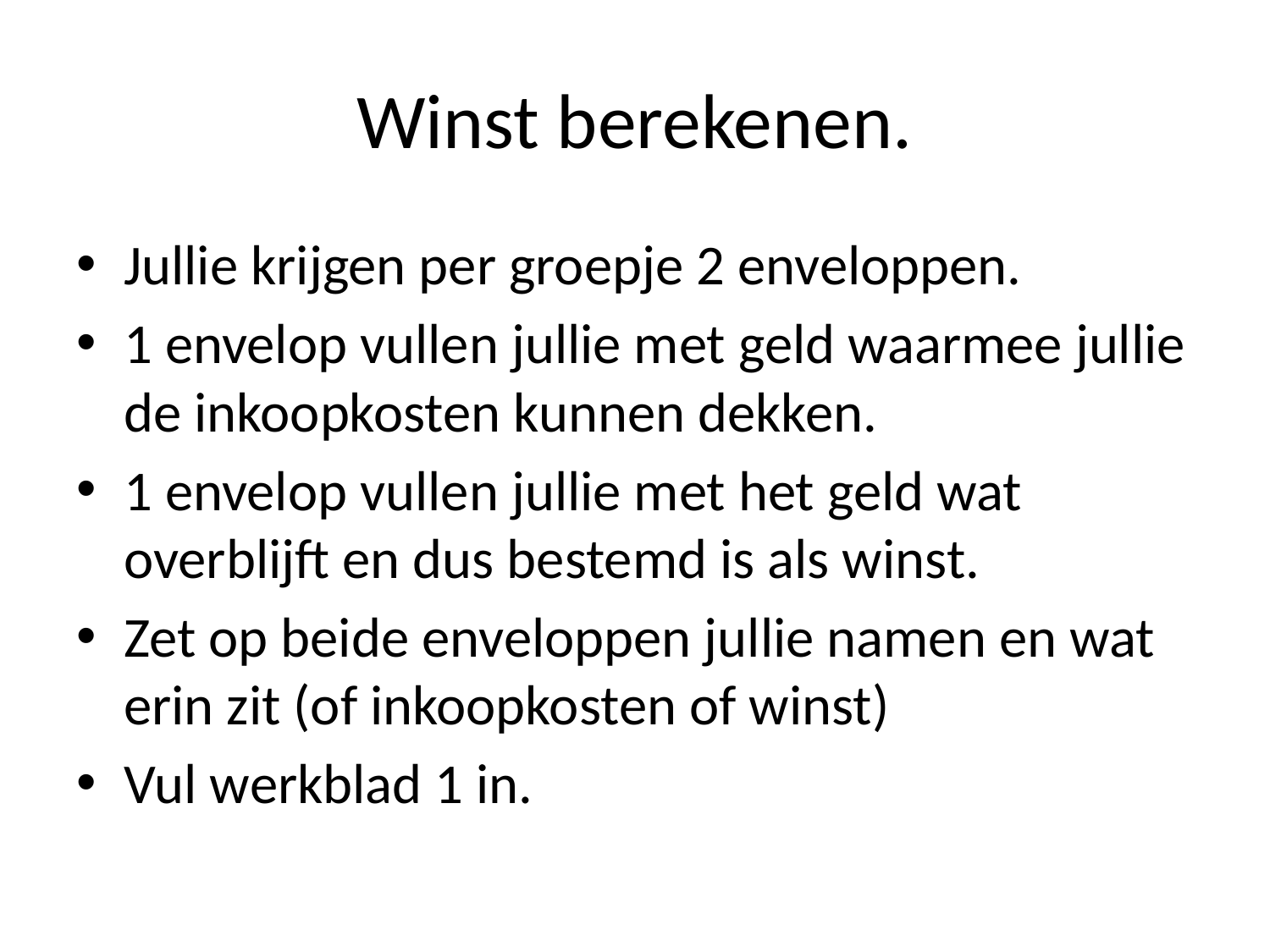

# Winst berekenen.
Jullie krijgen per groepje 2 enveloppen.
1 envelop vullen jullie met geld waarmee jullie de inkoopkosten kunnen dekken.
1 envelop vullen jullie met het geld wat overblijft en dus bestemd is als winst.
Zet op beide enveloppen jullie namen en wat erin zit (of inkoopkosten of winst)
Vul werkblad 1 in.